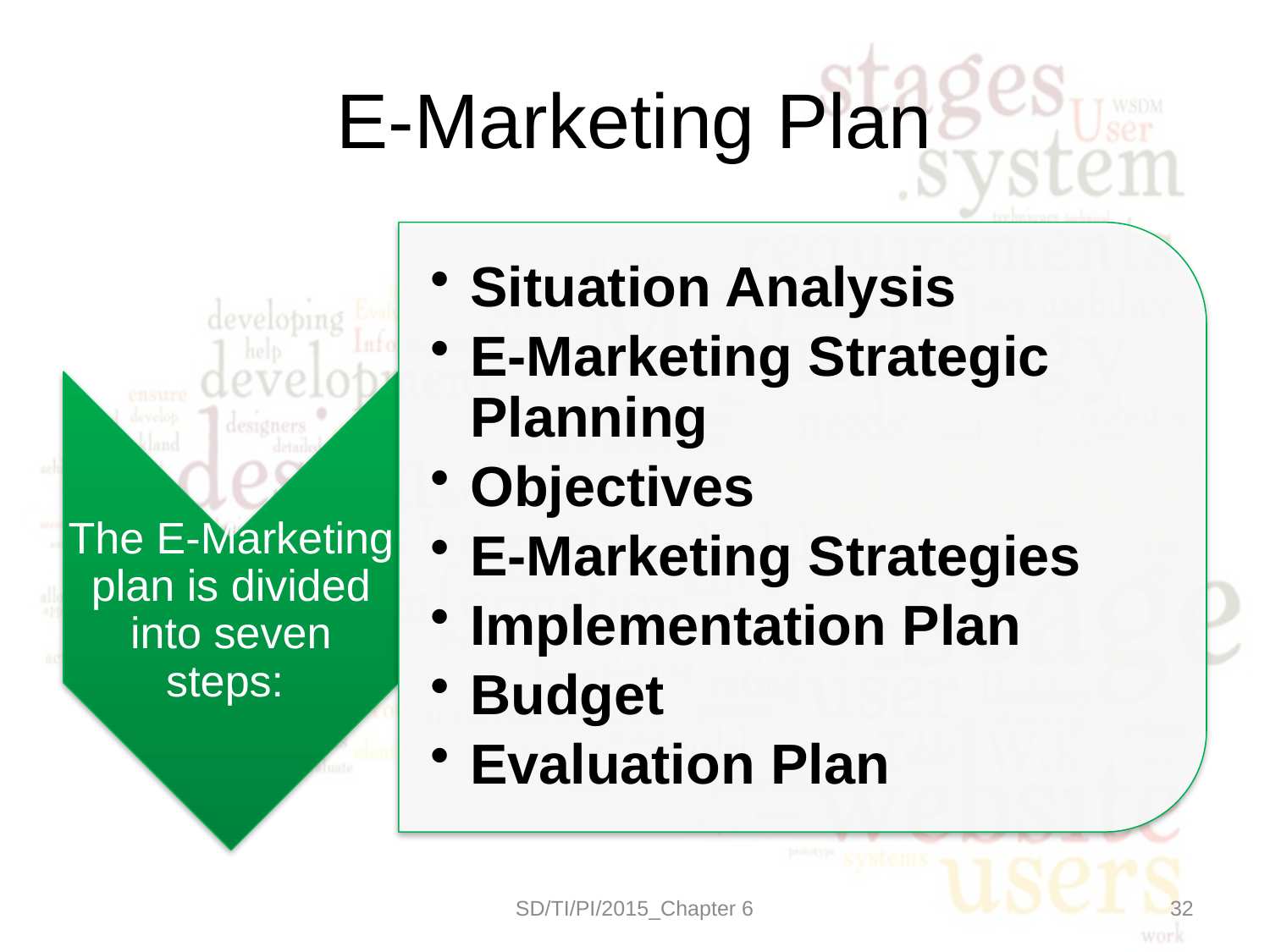

# E-Marketing Plan
The E-Marketing plan is divided into seven steps:
Situation Analysis
E-Marketing Strategic Planning
Objectives
E-Marketing Strategies
Implementation Plan
Budget
Evaluation Plan
SD/TI/PI/2015_Chapter 6
32